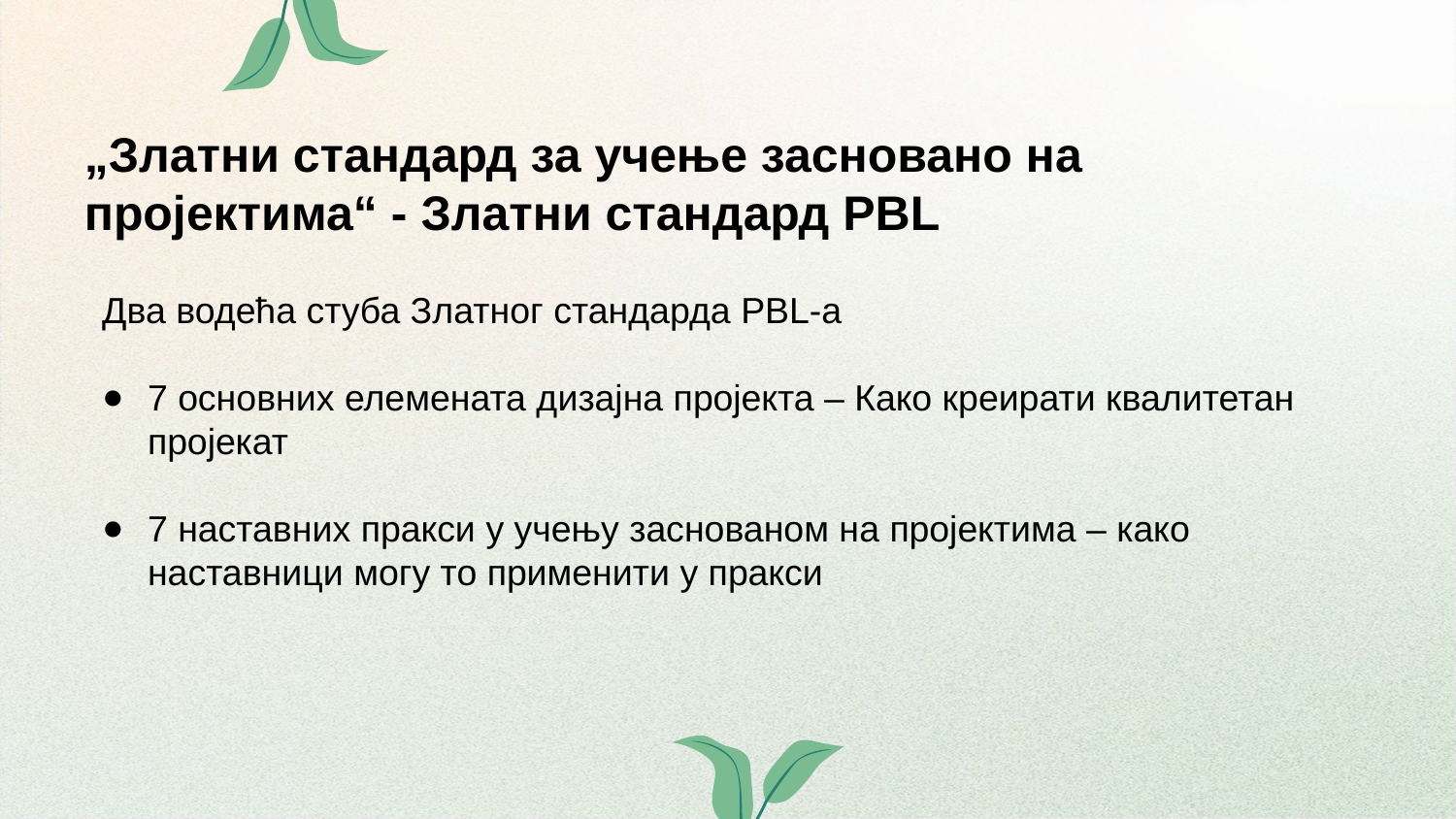

# „Златни стандард за учење засновано на пројектима“ - Златни стандард PBL
Два водећа стуба Златног стандарда PBL-а

7 основних елемената дизајна пројекта – Како креирати квалитетан пројекат

7 наставних пракси у учењу заснованом на пројектима – како наставници могу то применити у пракси